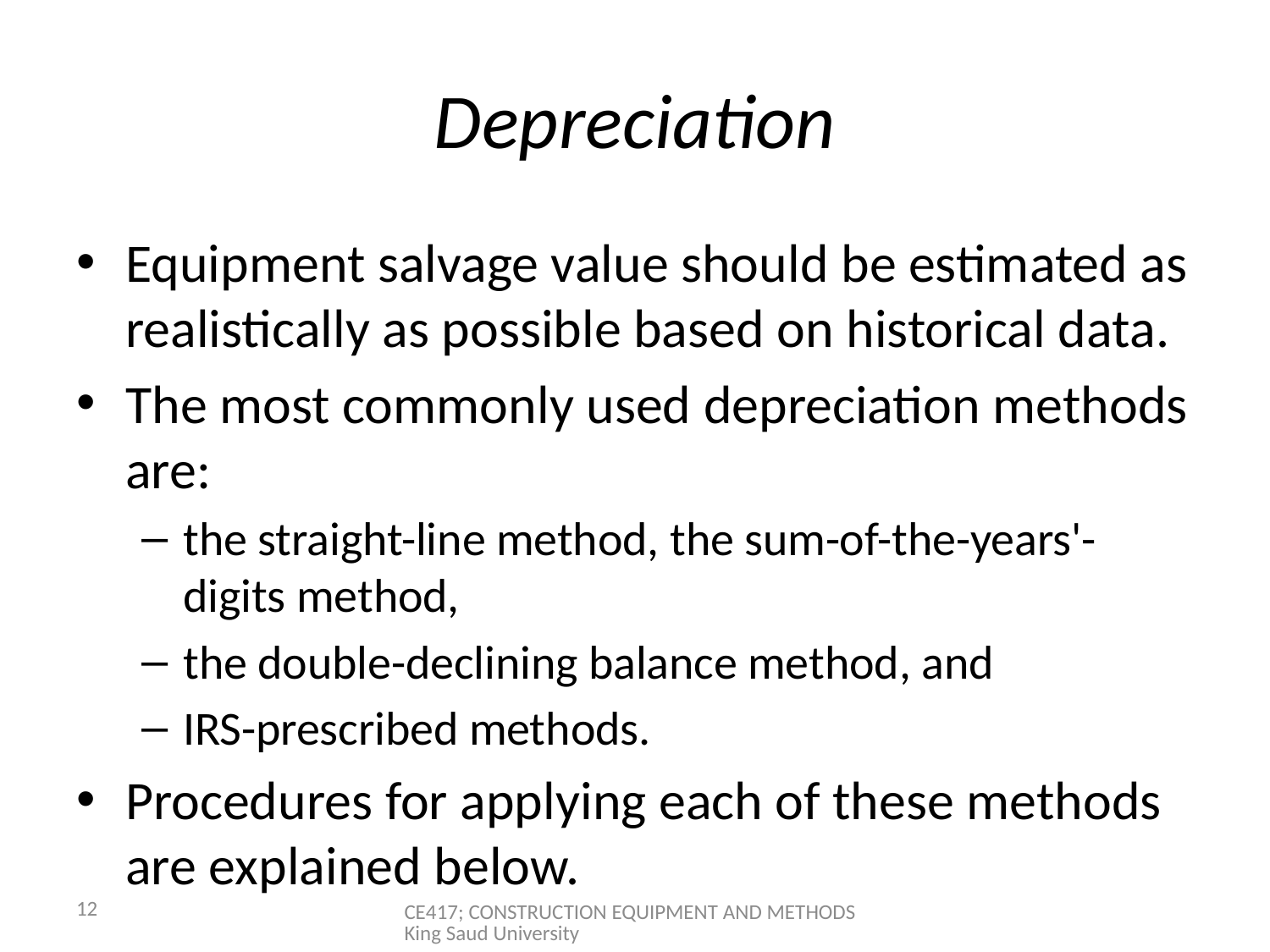

# Depreciation
Equipment salvage value should be estimated as realistically as possible based on historical data.
The most commonly used depreciation methods are:
the straight-line method, the sum-of-the-years'-digits method,
the double-declining balance method, and
IRS-prescribed methods.
Procedures for applying each of these methods are explained below.

12
CE417; CONSTRUCTION EQUIPMENT AND METHODS King Saud University